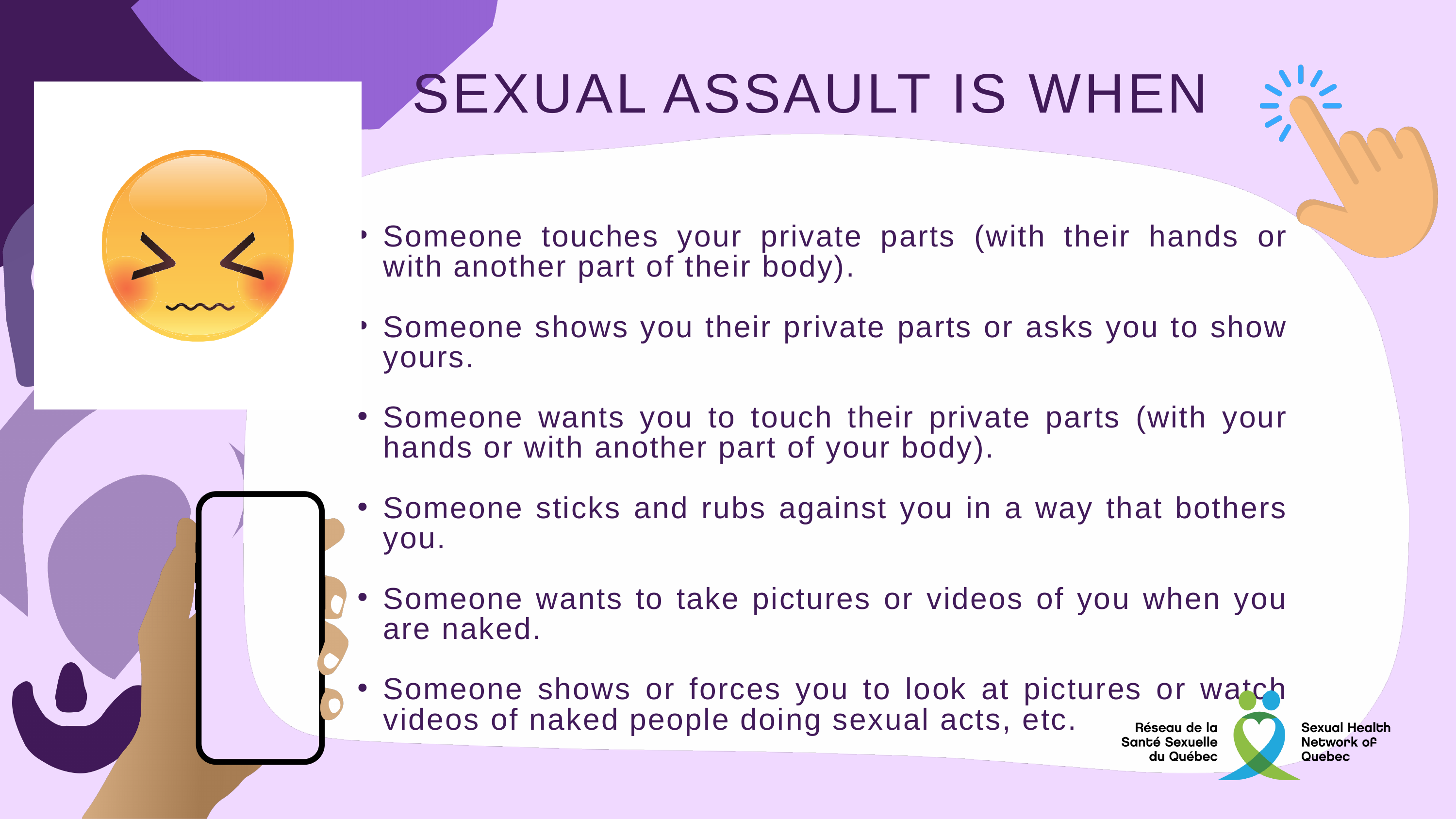

SEXUAL ASSAULT IS WHEN

Someone touches your private parts (with their hands or with another part of their body).

Someone shows you their private parts or asks you to show yours.

Someone wants you to touch their private parts (with your hands or with another part of your body).

Someone sticks and rubs against you in a way that bothers you.

Someone wants to take pictures or videos of you when you are naked.

Someone shows or forces you to look at pictures or watch videos of naked people doing sexual acts, etc.